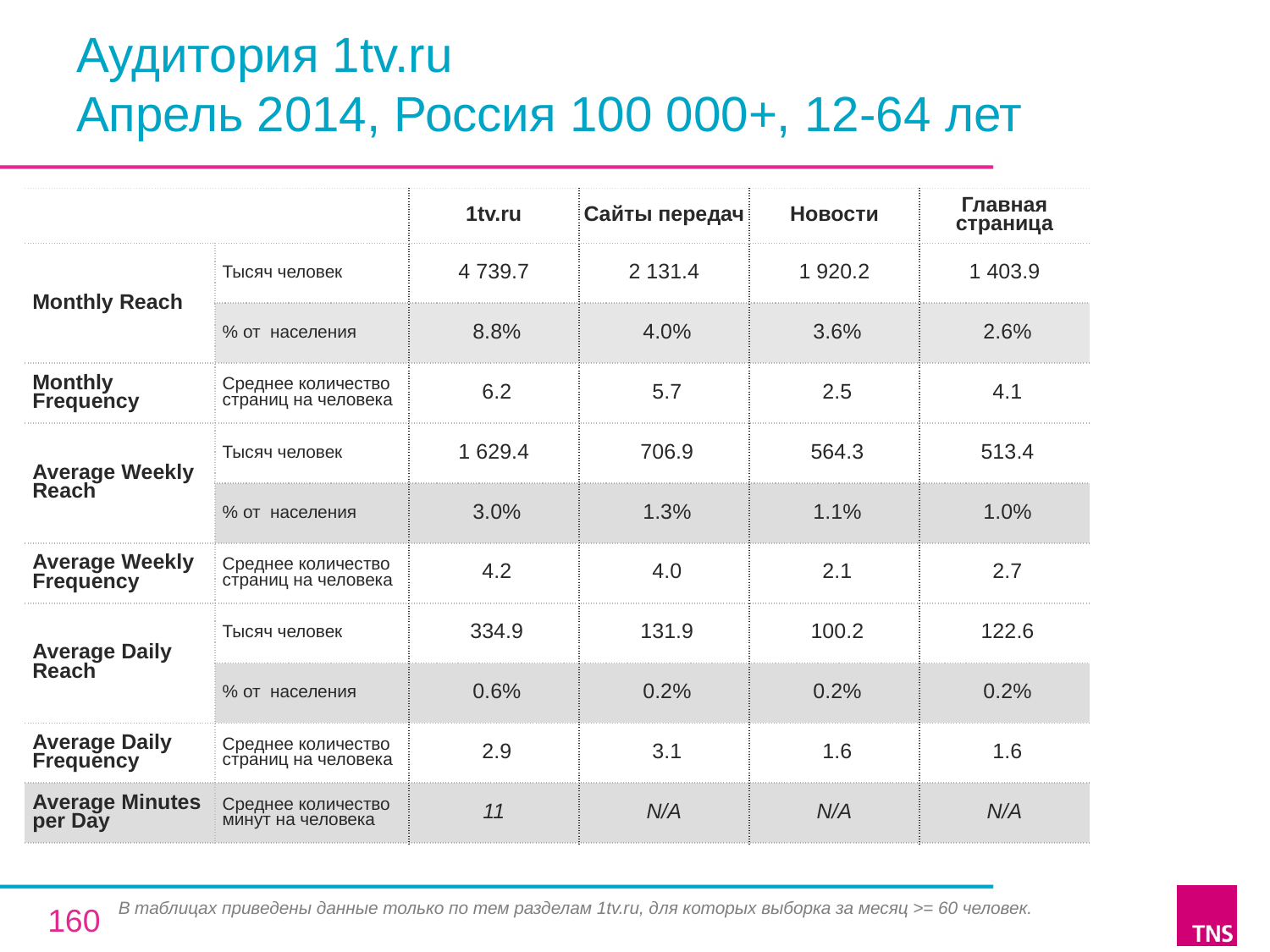

# Аудитория 1tv.ru Апрель 2014, Россия 100 000+, 12-64 лет
|  |  | 1tv.ru | Сайты передач | Новости | Главная страница |
| --- | --- | --- | --- | --- | --- |
| Monthly Reach | Тысяч человек | 4 739.7 | 2 131.4 | 1 920.2 | 1 403.9 |
|  | % от населения | 8.8% | 4.0% | 3.6% | 2.6% |
| Monthly Frequency | Среднее количество страниц на человека | 6.2 | 5.7 | 2.5 | 4.1 |
| Average Weekly Reach | Тысяч человек | 1 629.4 | 706.9 | 564.3 | 513.4 |
|  | % от населения | 3.0% | 1.3% | 1.1% | 1.0% |
| Average Weekly Frequency | Среднее количество страниц на человека | 4.2 | 4.0 | 2.1 | 2.7 |
| Average Daily Reach | Тысяч человек | 334.9 | 131.9 | 100.2 | 122.6 |
|  | % от населения | 0.6% | 0.2% | 0.2% | 0.2% |
| Average Daily Frequency | Среднее количество страниц на человека | 2.9 | 3.1 | 1.6 | 1.6 |
| Average Minutes per Day | Среднее количество минут на человека | 11 | N/A | N/A | N/A |
В таблицах приведены данные только по тем разделам 1tv.ru, для которых выборка за месяц >= 60 человек.
160